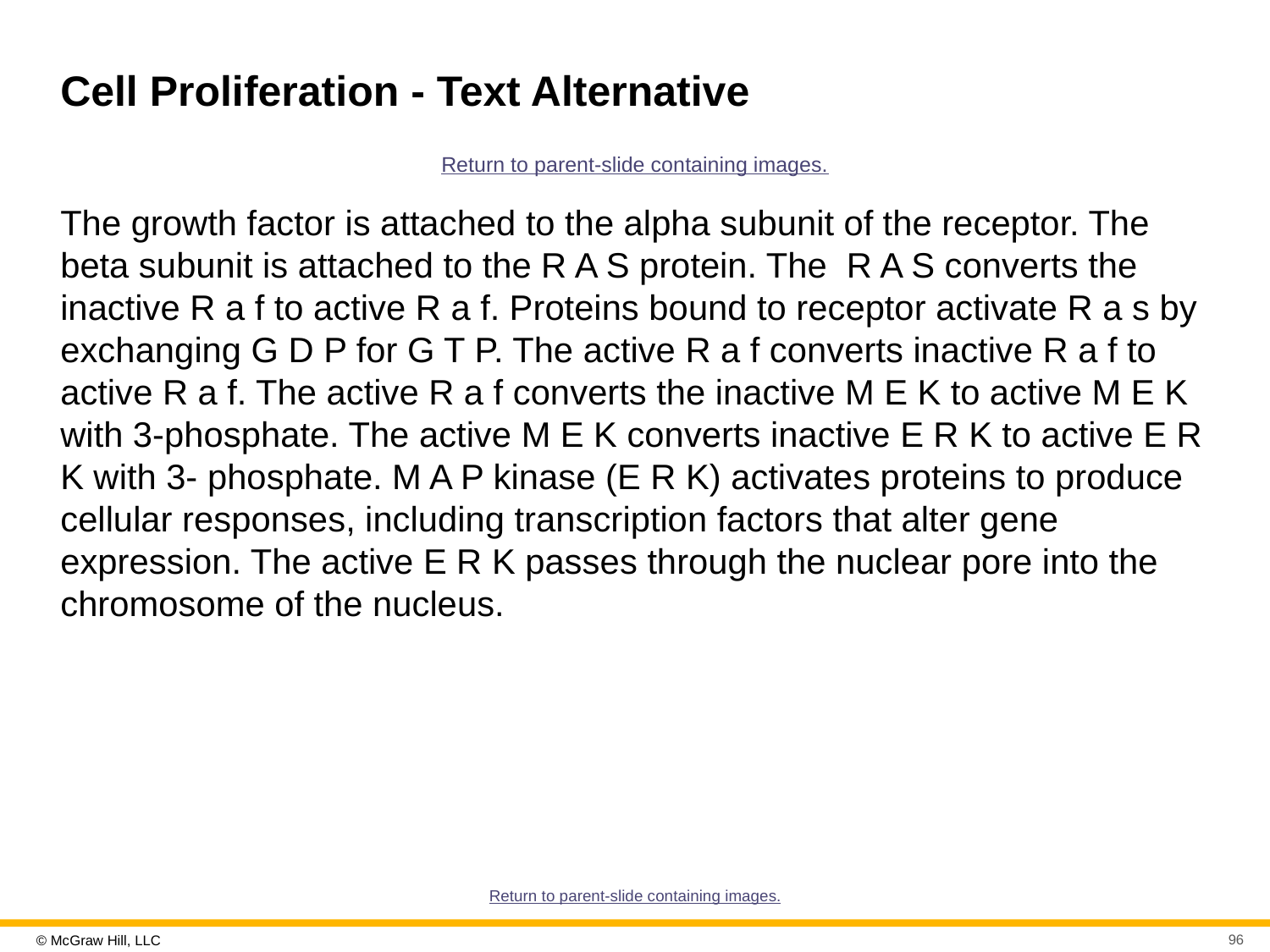

# Cell Proliferation - Text Alternative
Return to parent-slide containing images.
The growth factor is attached to the alpha subunit of the receptor. The beta subunit is attached to the R A S protein. The  R A S converts the inactive R a f to active R a f. Proteins bound to receptor activate R a s by exchanging G D P for G T P. The active R a f converts inactive R a f to active R a f. The active R a f converts the inactive M E K to active M E K with 3-phosphate. The active M E K converts inactive E R K to active E R K with 3- phosphate. M A P kinase (E R K) activates proteins to produce cellular responses, including transcription factors that alter gene expression. The active E R K passes through the nuclear pore into the chromosome of the nucleus.
Return to parent-slide containing images.
96